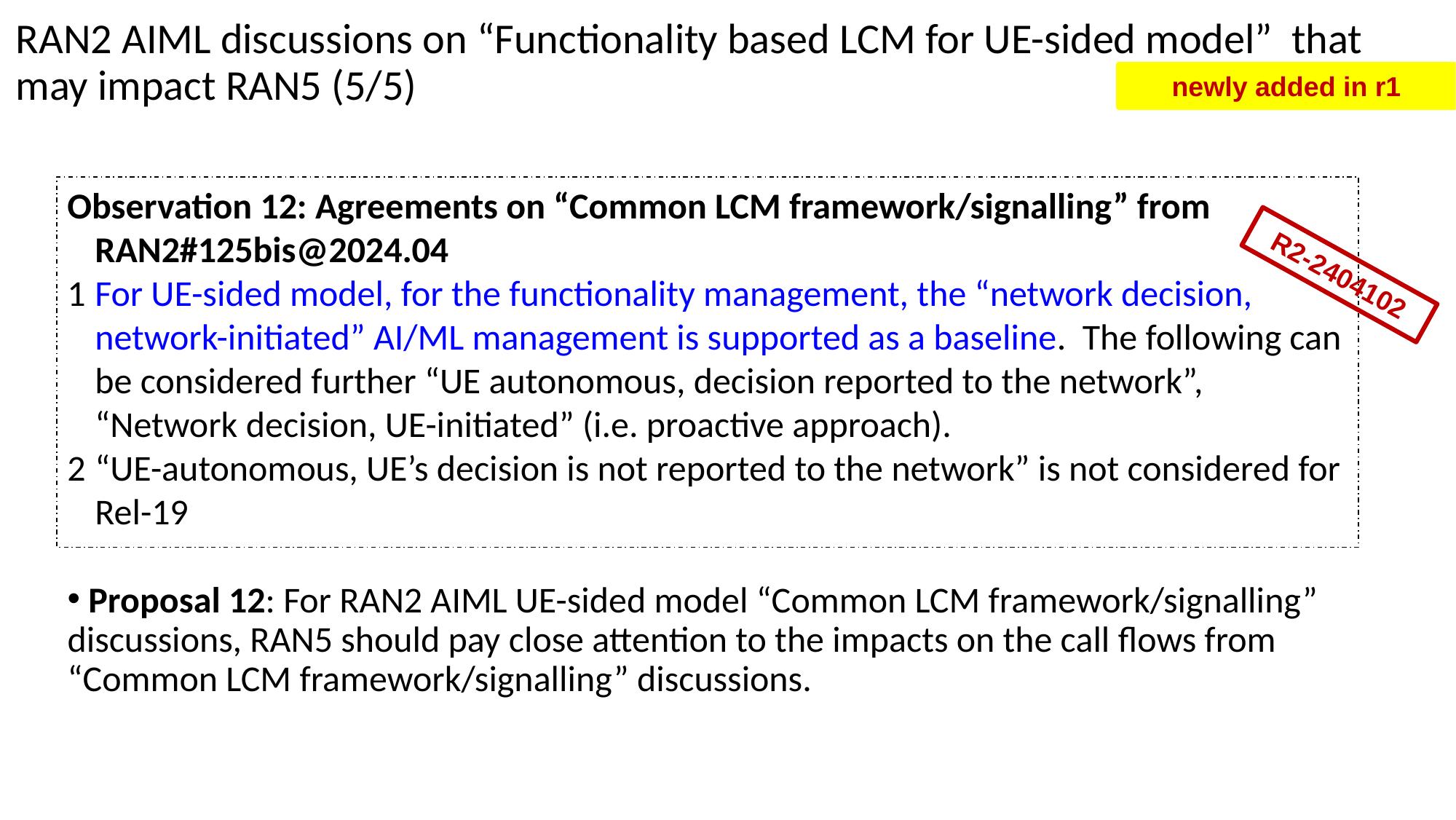

# RAN2 AIML discussions on “Functionality based LCM for UE-sided model”  that may impact RAN5 (5/5)
newly added in r1
Observation 12: Agreements on “Common LCM framework/signalling” from RAN2#125bis@2024.04
1	For UE-sided model, for the functionality management, the “network decision, network-initiated” AI/ML management is supported as a baseline.  The following can be considered further “UE autonomous, decision reported to the network”, “Network decision, UE-initiated” (i.e. proactive approach).
2	“UE-autonomous, UE’s decision is not reported to the network” is not considered for Rel-19
R2-2404102
 Proposal 12: For RAN2 AIML UE-sided model “Common LCM framework/signalling” discussions, RAN5 should pay close attention to the impacts on the call flows from “Common LCM framework/signalling” discussions.